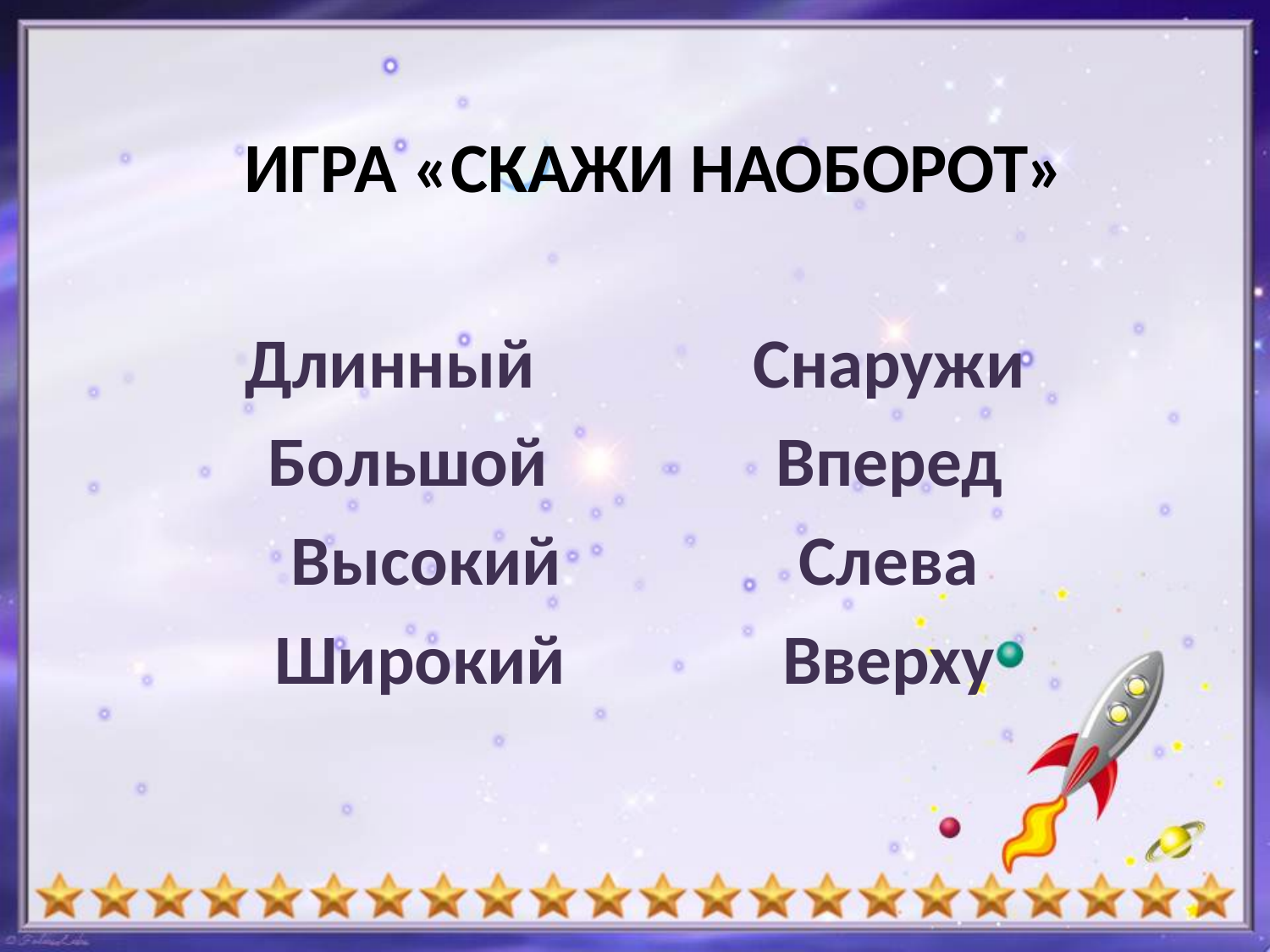

# Игра «скажи наоборот»
Длинный		Снаружи
Большой		Вперед
Высокий		Слева
Широкий 		Вверху